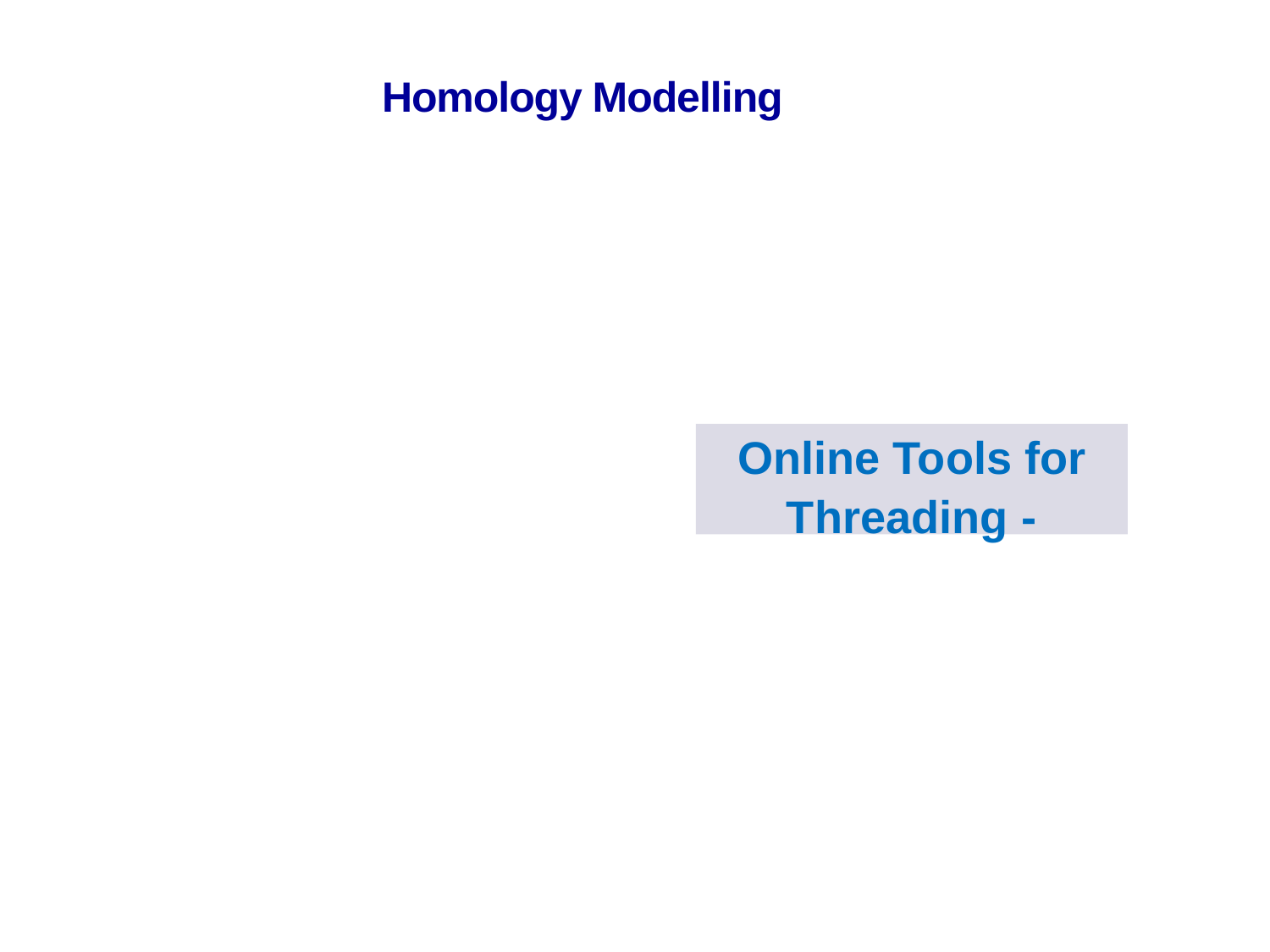

Homology Modelling
Online Tools for Threading -